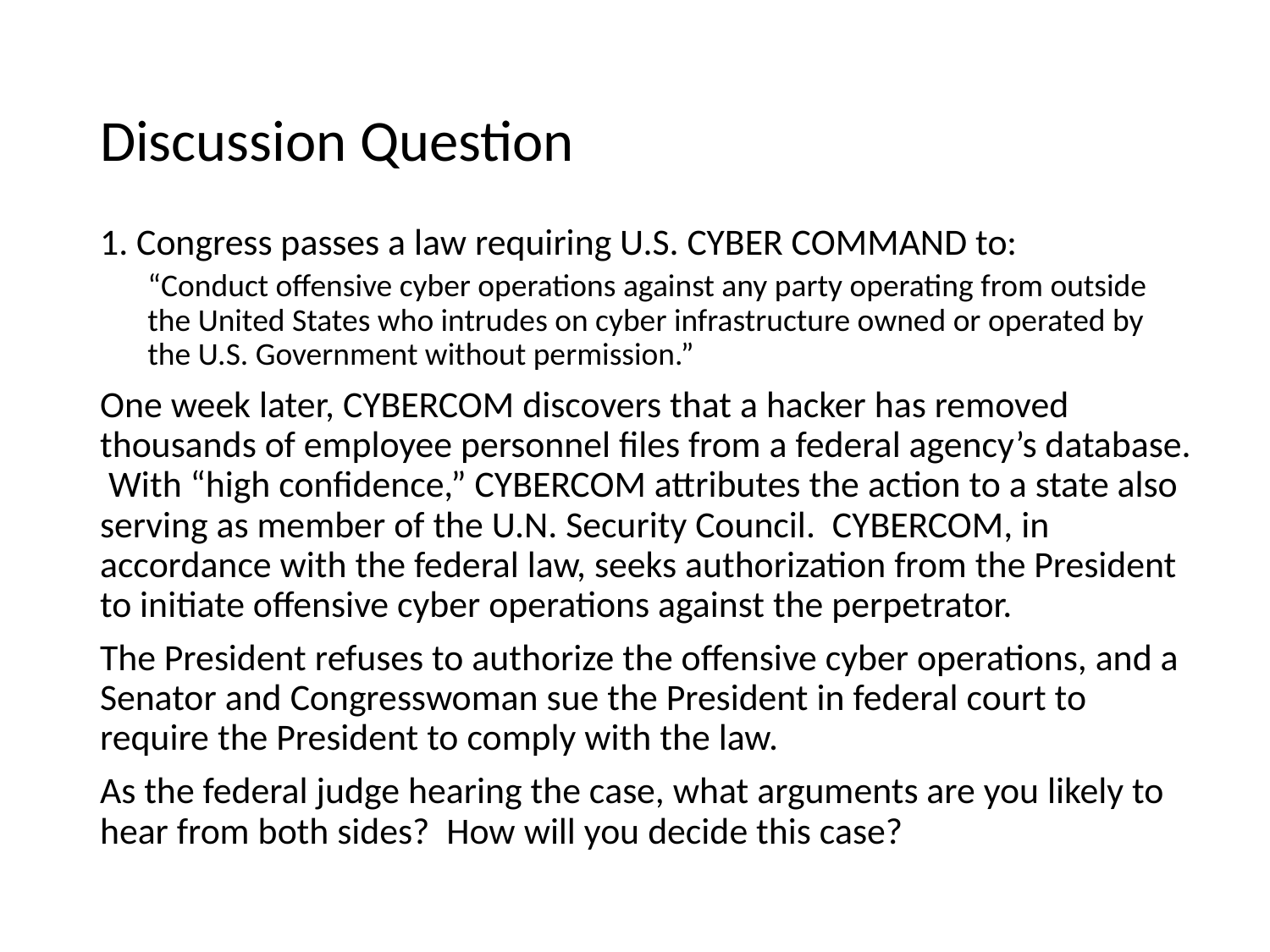

# Discussion Question
1. Congress passes a law requiring U.S. CYBER COMMAND to:
“Conduct offensive cyber operations against any party operating from outside the United States who intrudes on cyber infrastructure owned or operated by the U.S. Government without permission.”
One week later, CYBERCOM discovers that a hacker has removed thousands of employee personnel files from a federal agency’s database.  With “high confidence,” CYBERCOM attributes the action to a state also serving as member of the U.N. Security Council.  CYBERCOM, in accordance with the federal law, seeks authorization from the President to initiate offensive cyber operations against the perpetrator.
The President refuses to authorize the offensive cyber operations, and a Senator and Congresswoman sue the President in federal court to require the President to comply with the law.
As the federal judge hearing the case, what arguments are you likely to hear from both sides?  How will you decide this case?